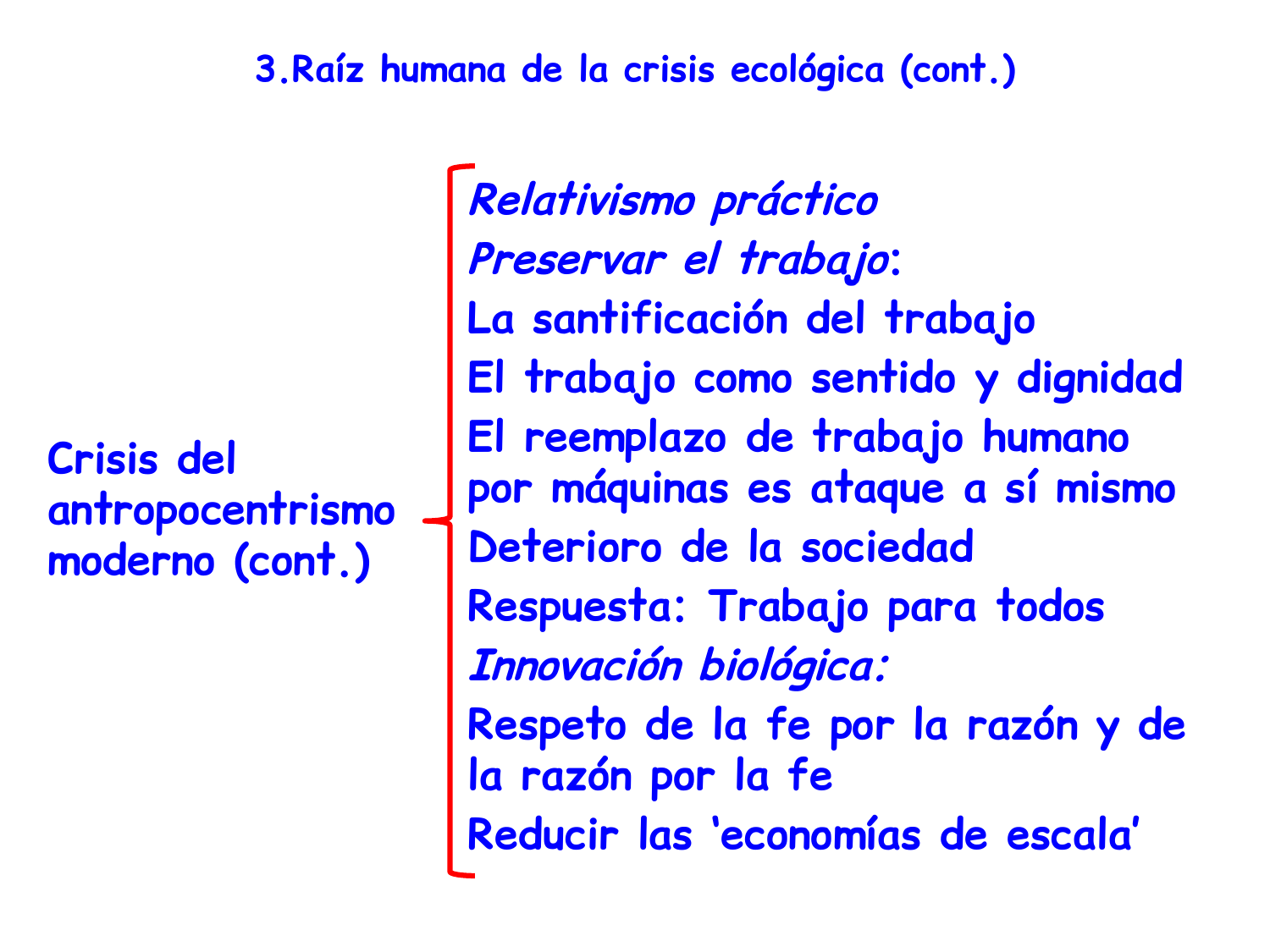

# 3.Raíz humana de la crisis ecológica (cont.)

Relativismo práctico
Preservar el trabajo:
La santificación del trabajo
El trabajo como sentido y dignidad
El reemplazo de trabajo humano por máquinas es ataque a sí mismo
Deterioro de la sociedad
Respuesta: Trabajo para todos
Innovación biológica:
Respeto de la fe por la razón y de la razón por la fe
Reducir las ‘economías de escala’

Crisis del antropocentrismo moderno (cont.)